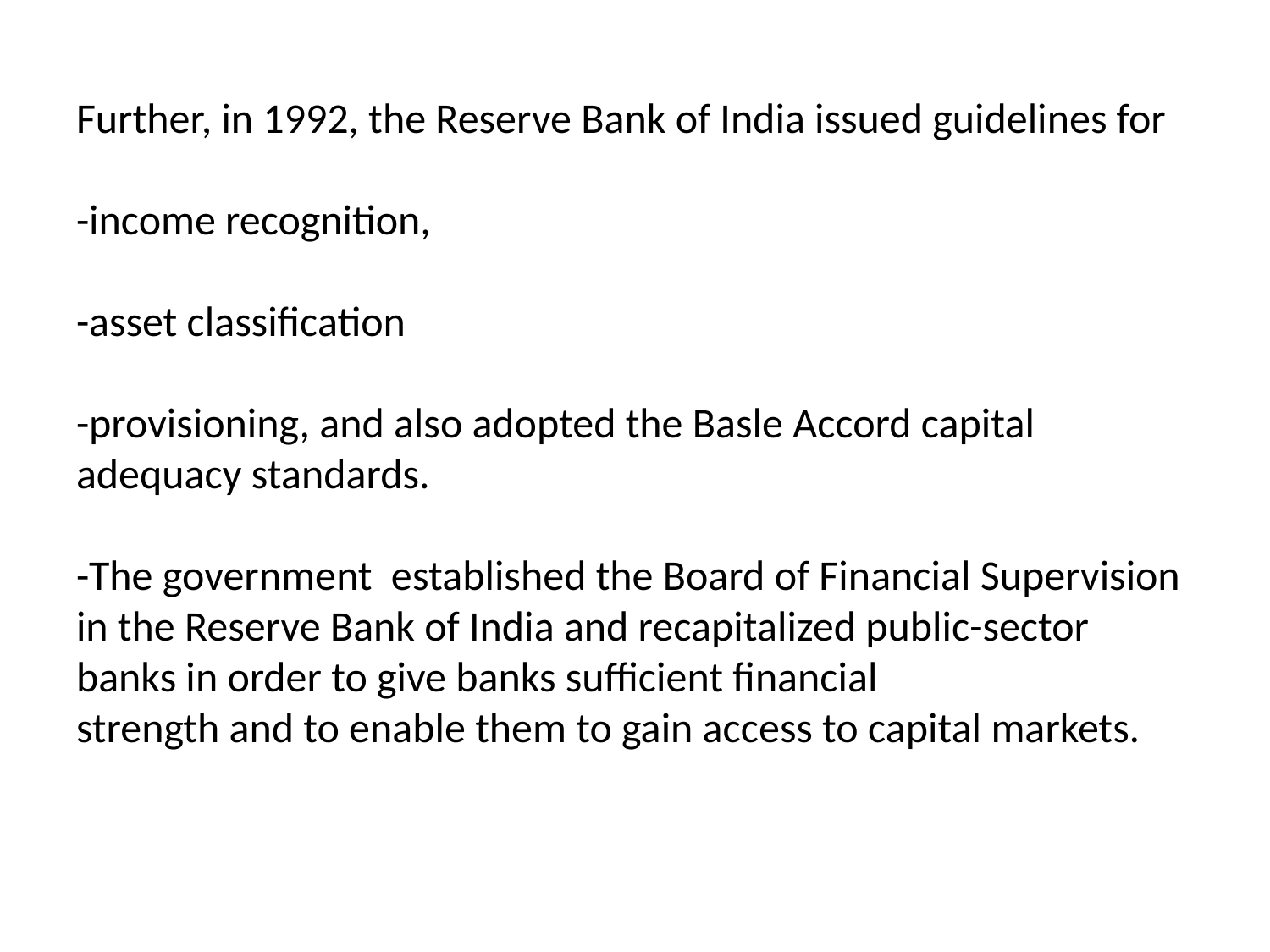

# Further, in 1992, the Reserve Bank of India issued guidelines for -income recognition, -asset classification -provisioning, and also adopted the Basle Accord capital adequacy standards. -The government  established the Board of Financial Supervision in the Reserve Bank of India and recapitalized public-sector banks in order to give banks sufficient financial strength and to enable them to gain access to capital markets.